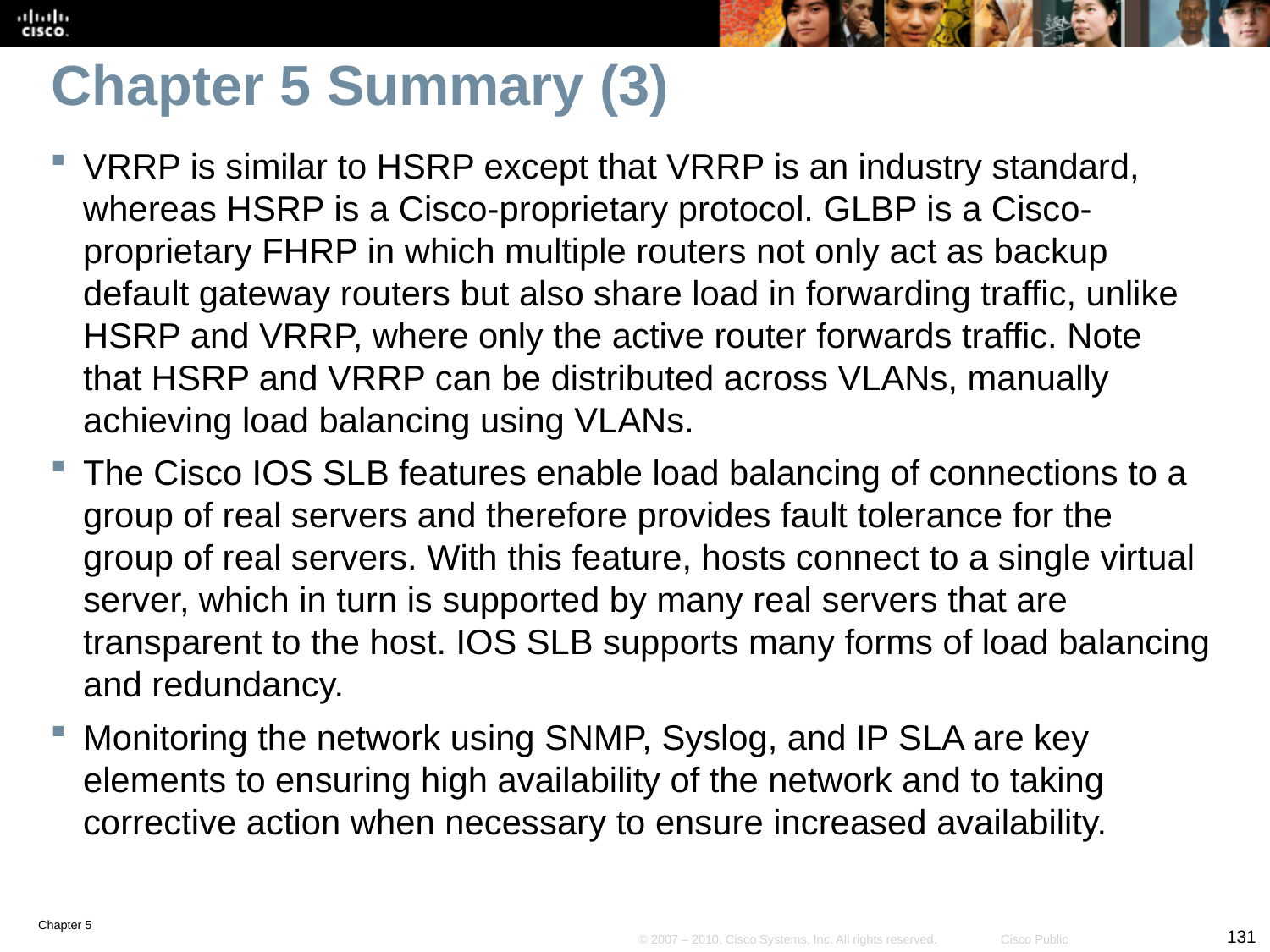

# Chapter 5 Summary (3)
VRRP is similar to HSRP except that VRRP is an industry standard, whereas HSRP is a Cisco-proprietary protocol. GLBP is a Cisco-proprietary FHRP in which multiple routers not only act as backup default gateway routers but also share load in forwarding traffic, unlike HSRP and VRRP, where only the active router forwards traffic. Note that HSRP and VRRP can be distributed across VLANs, manually achieving load balancing using VLANs.
The Cisco IOS SLB features enable load balancing of connections to a group of real servers and therefore provides fault tolerance for the group of real servers. With this feature, hosts connect to a single virtual server, which in turn is supported by many real servers that are transparent to the host. IOS SLB supports many forms of load balancing and redundancy.
Monitoring the network using SNMP, Syslog, and IP SLA are key elements to ensuring high availability of the network and to taking corrective action when necessary to ensure increased availability.